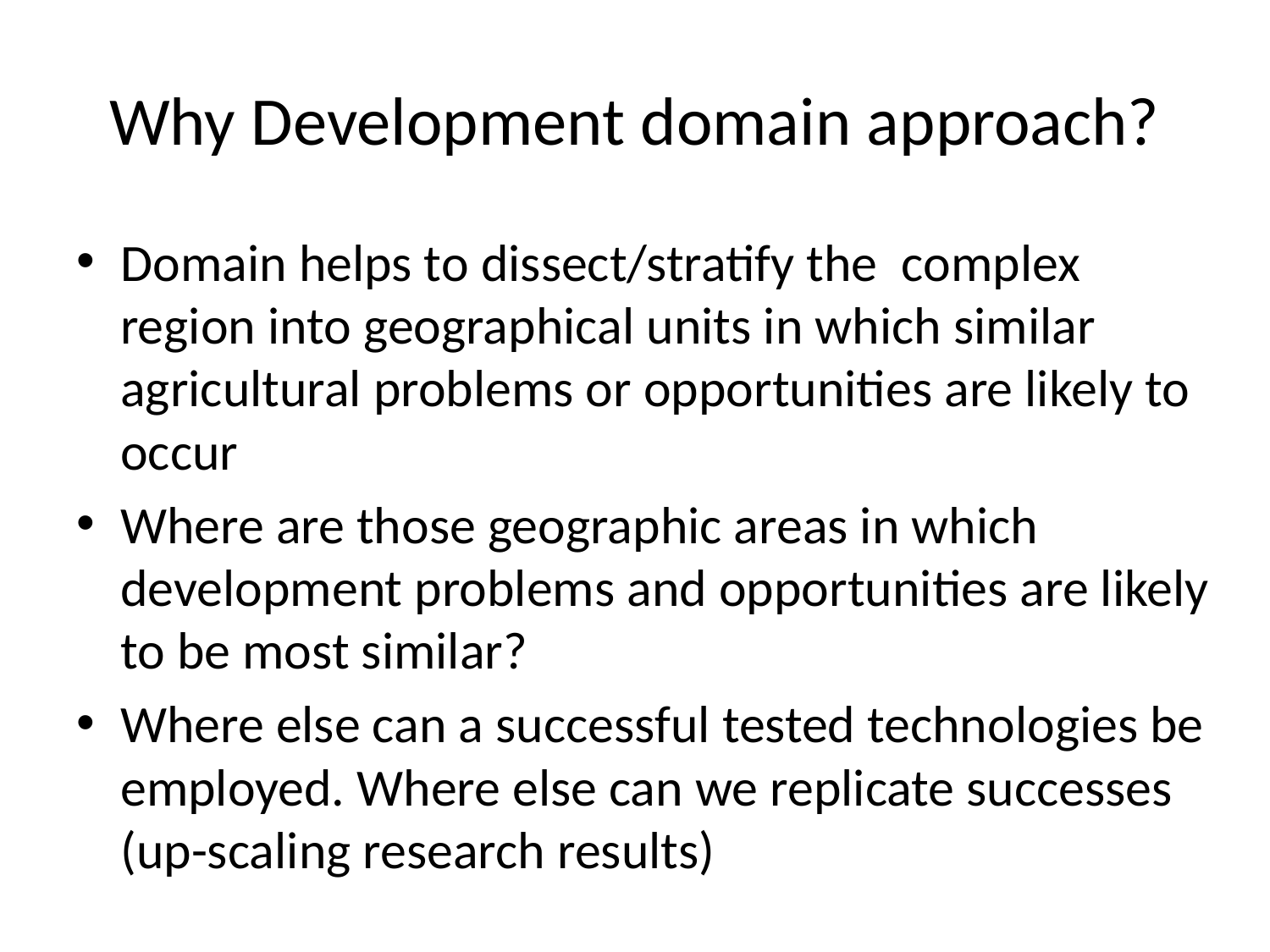

# Why Development domain approach?
Domain helps to dissect/stratify the  complex region into geographical units in which similar agricultural problems or opportunities are likely to occur
Where are those geographic areas in which development problems and opportunities are likely to be most similar?
Where else can a successful tested technologies be employed. Where else can we replicate successes (up-scaling research results)